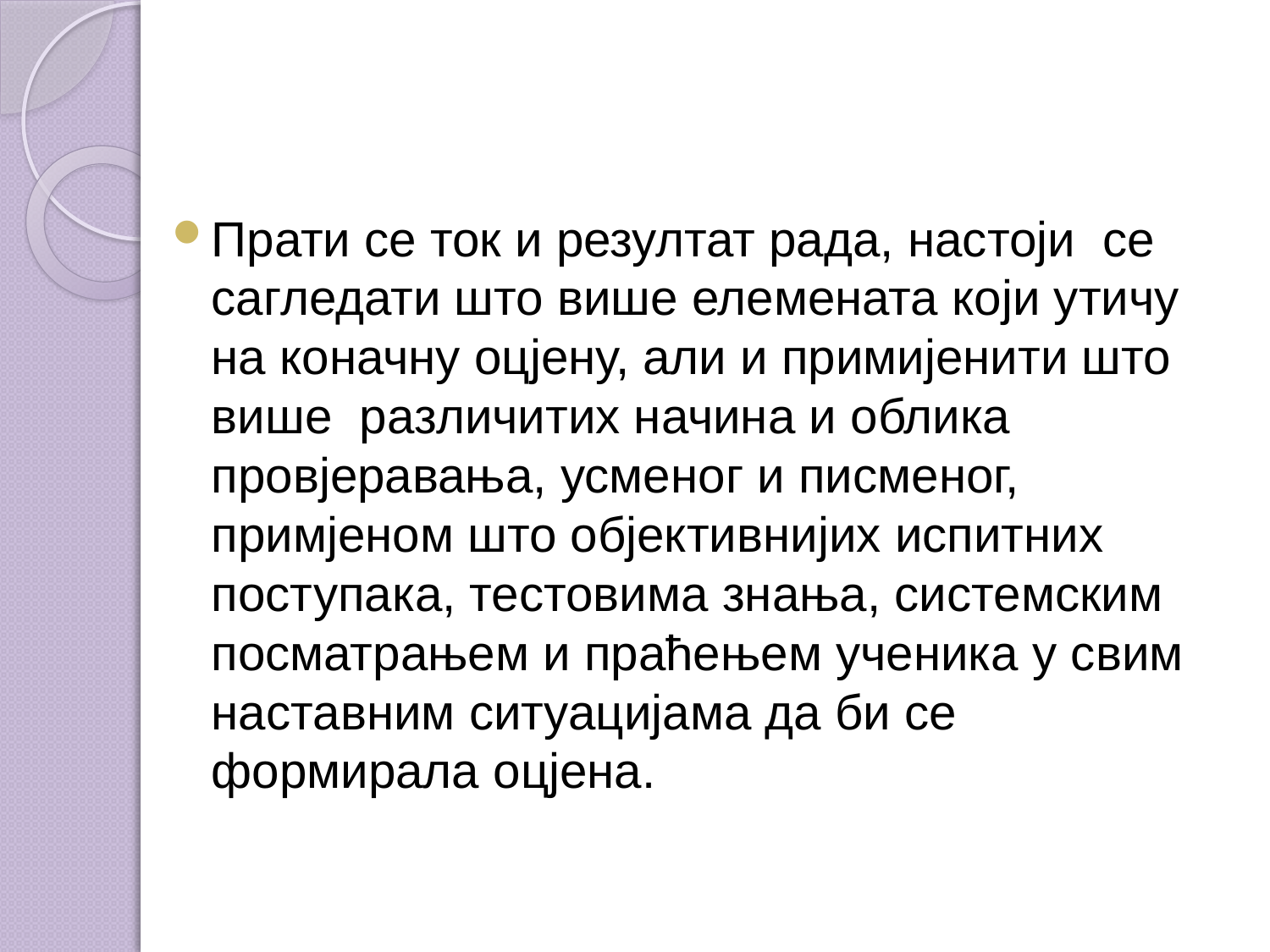

Прати се ток и резултат рада, настоји  се сагледати што више елемената који утичу на коначну оцјену, али и примијенити што више  различитих начина и облика провјеравања, усменог и писменог, примјеном што објективнијих испитних поступака, тестовима знања, системским посматрањем и праћењем ученика у свим наставним ситуацијама да би се формирала оцјена.